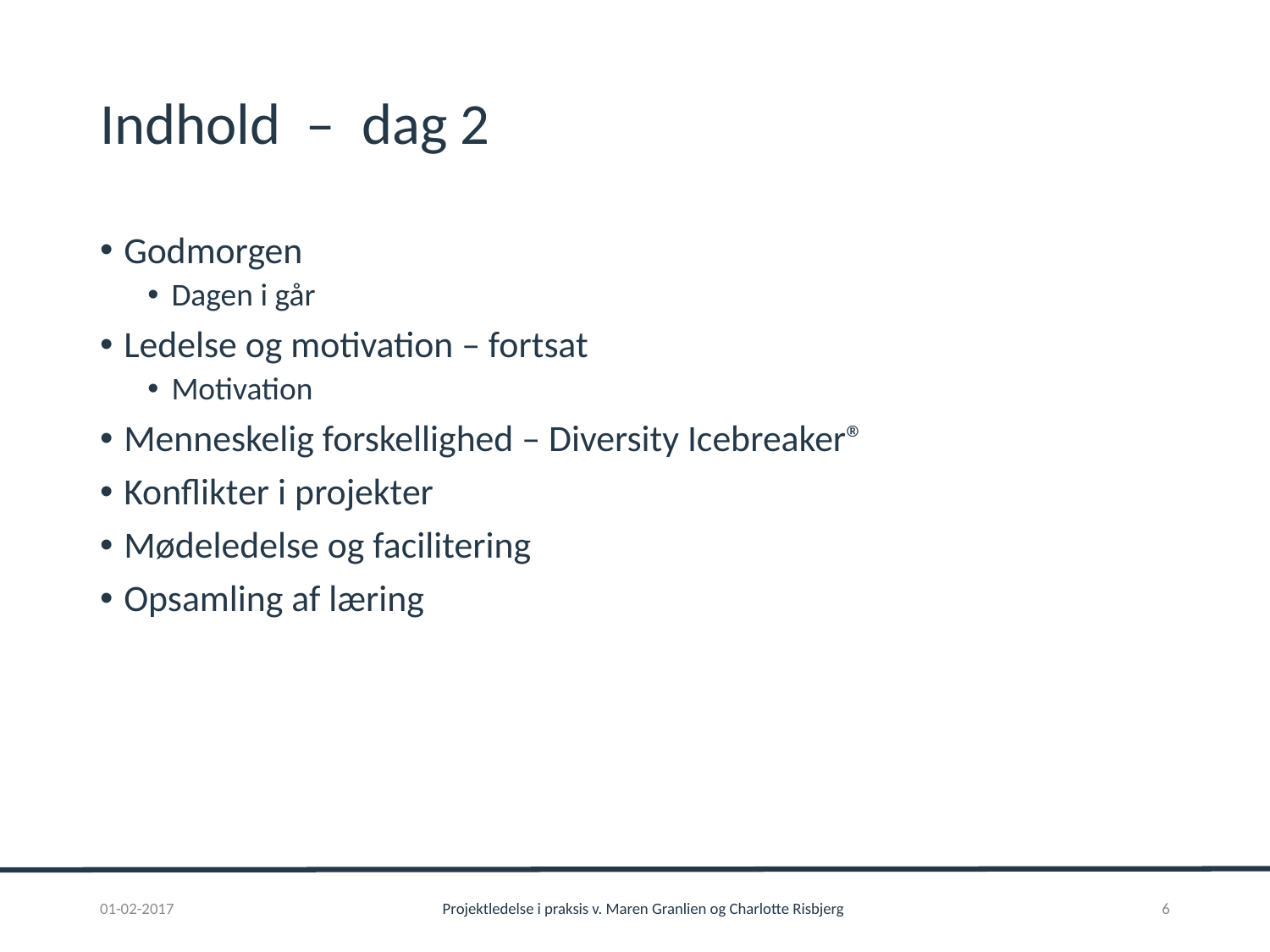

# Indhold  –  dag 2
Godmorgen
Dagen i går
Ledelse og motivation – fortsat
Motivation
Menneskelig forskellighed – Diversity Icebreaker®
Konflikter i projekter
Mødeledelse og facilitering
Opsamling af læring

01-02-2017
Projektledelse i praksis v. Maren Granlien og Charlotte Risbjerg
6